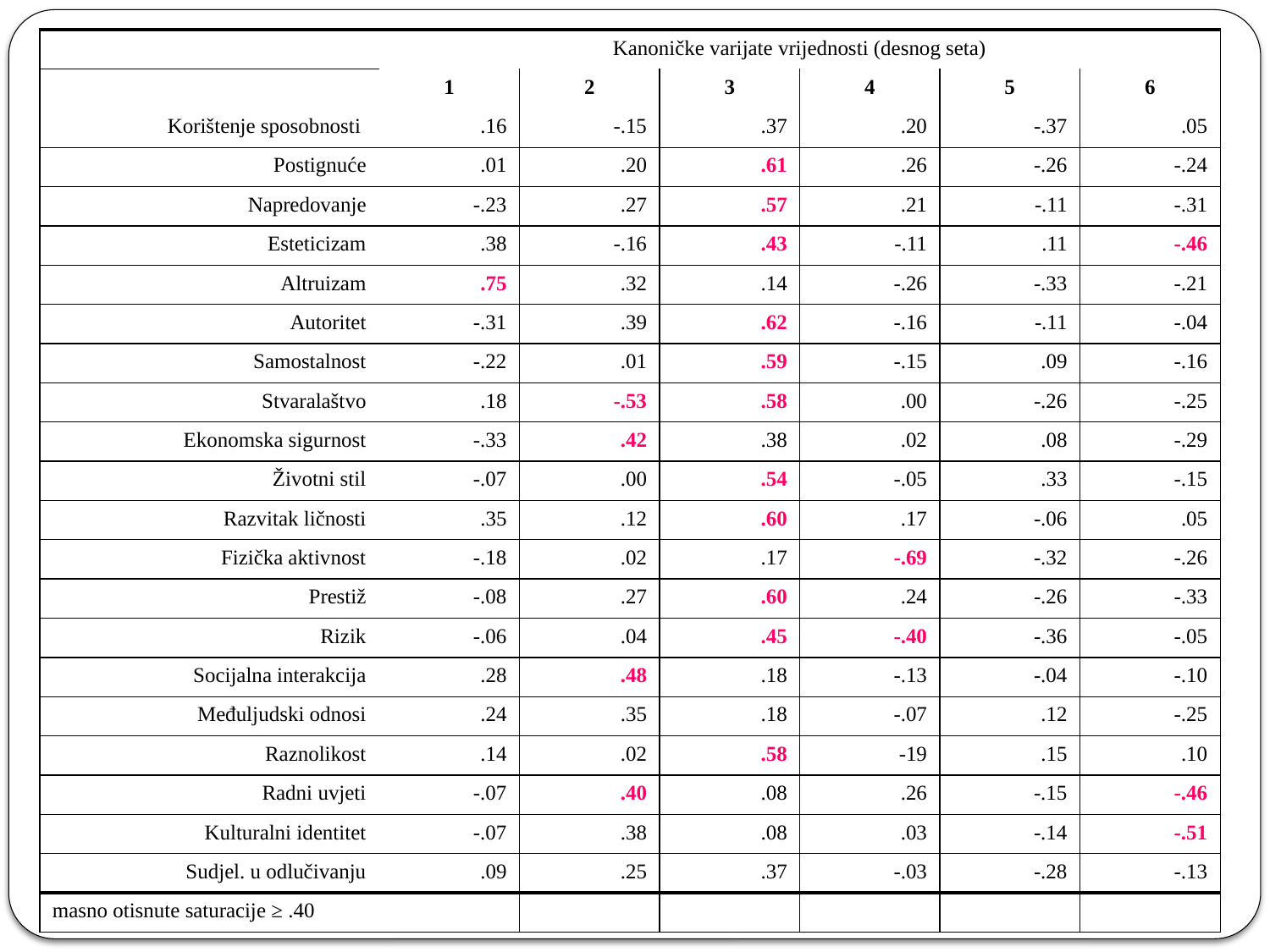

|  | Kanoničke varijate vrijednosti (desnog seta) |  |  |  |  |  |
| --- | --- | --- | --- | --- | --- | --- |
|  | 1 | 2 | 3 | 4 | 5 | 6 |
| Korištenje sposobnosti | .16 | -.15 | .37 | .20 | -.37 | .05 |
| Postignuće | .01 | .20 | .61 | .26 | -.26 | -.24 |
| Napredovanje | -.23 | .27 | .57 | .21 | -.11 | -.31 |
| Esteticizam | .38 | -.16 | .43 | -.11 | .11 | -.46 |
| Altruizam | .75 | .32 | .14 | -.26 | -.33 | -.21 |
| Autoritet | -.31 | .39 | .62 | -.16 | -.11 | -.04 |
| Samostalnost | -.22 | .01 | .59 | -.15 | .09 | -.16 |
| Stvaralaštvo | .18 | -.53 | .58 | .00 | -.26 | -.25 |
| Ekonomska sigurnost | -.33 | .42 | .38 | .02 | .08 | -.29 |
| Životni stil | -.07 | .00 | .54 | -.05 | .33 | -.15 |
| Razvitak ličnosti | .35 | .12 | .60 | .17 | -.06 | .05 |
| Fizička aktivnost | -.18 | .02 | .17 | -.69 | -.32 | -.26 |
| Prestiž | -.08 | .27 | .60 | .24 | -.26 | -.33 |
| Rizik | -.06 | .04 | .45 | -.40 | -.36 | -.05 |
| Socijalna interakcija | .28 | .48 | .18 | -.13 | -.04 | -.10 |
| Međuljudski odnosi | .24 | .35 | .18 | -.07 | .12 | -.25 |
| Raznolikost | .14 | .02 | .58 | -19 | .15 | .10 |
| Radni uvjeti | -.07 | .40 | .08 | .26 | -.15 | -.46 |
| Kulturalni identitet | -.07 | .38 | .08 | .03 | -.14 | -.51 |
| Sudjel. u odlučivanju | .09 | .25 | .37 | -.03 | -.28 | -.13 |
| masno otisnute saturacije ≥ .40 |  |  |  |  |  |  |